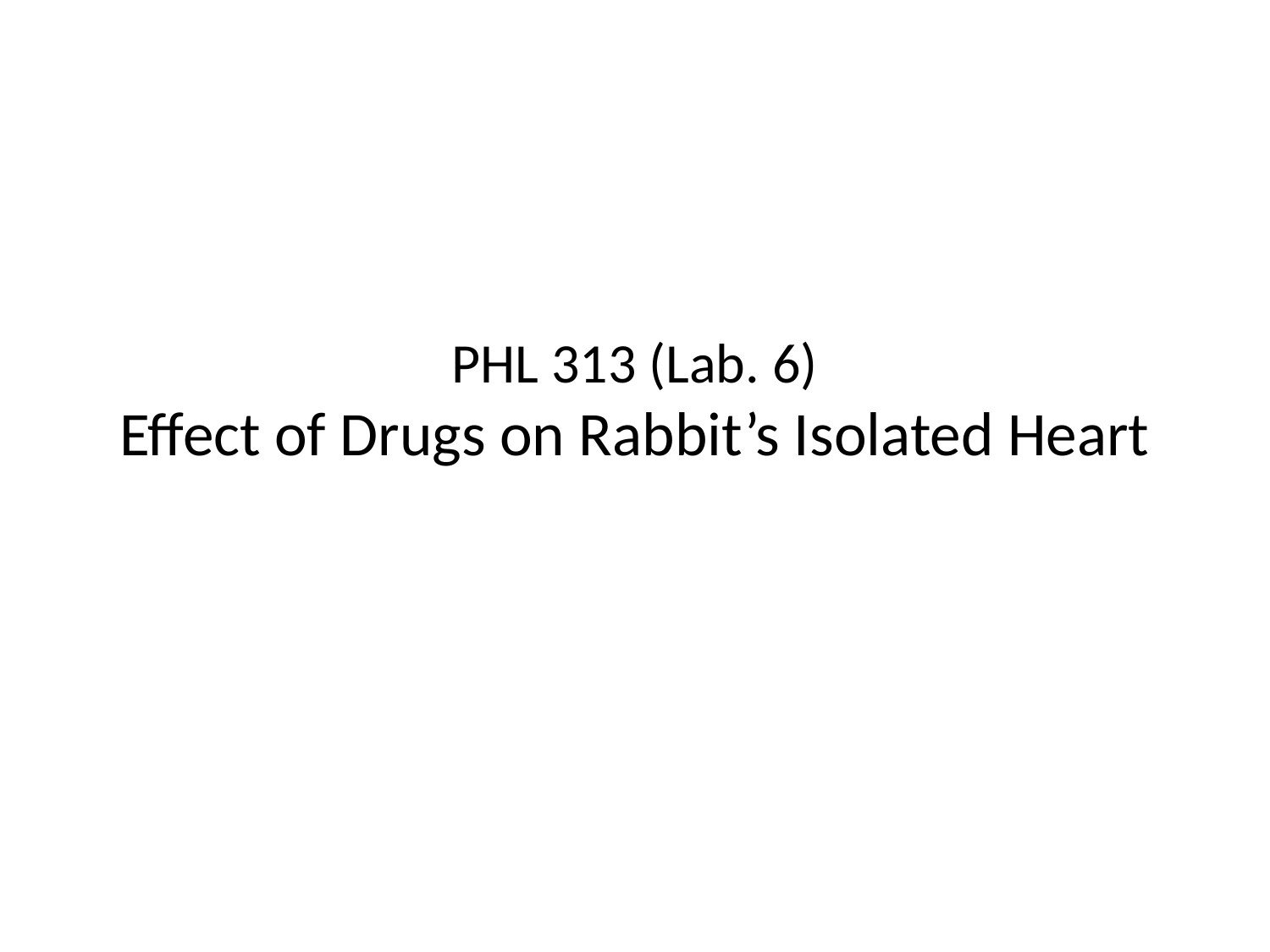

# PHL 313 (Lab. 6) Effect of Drugs on Rabbit’s Isolated Heart